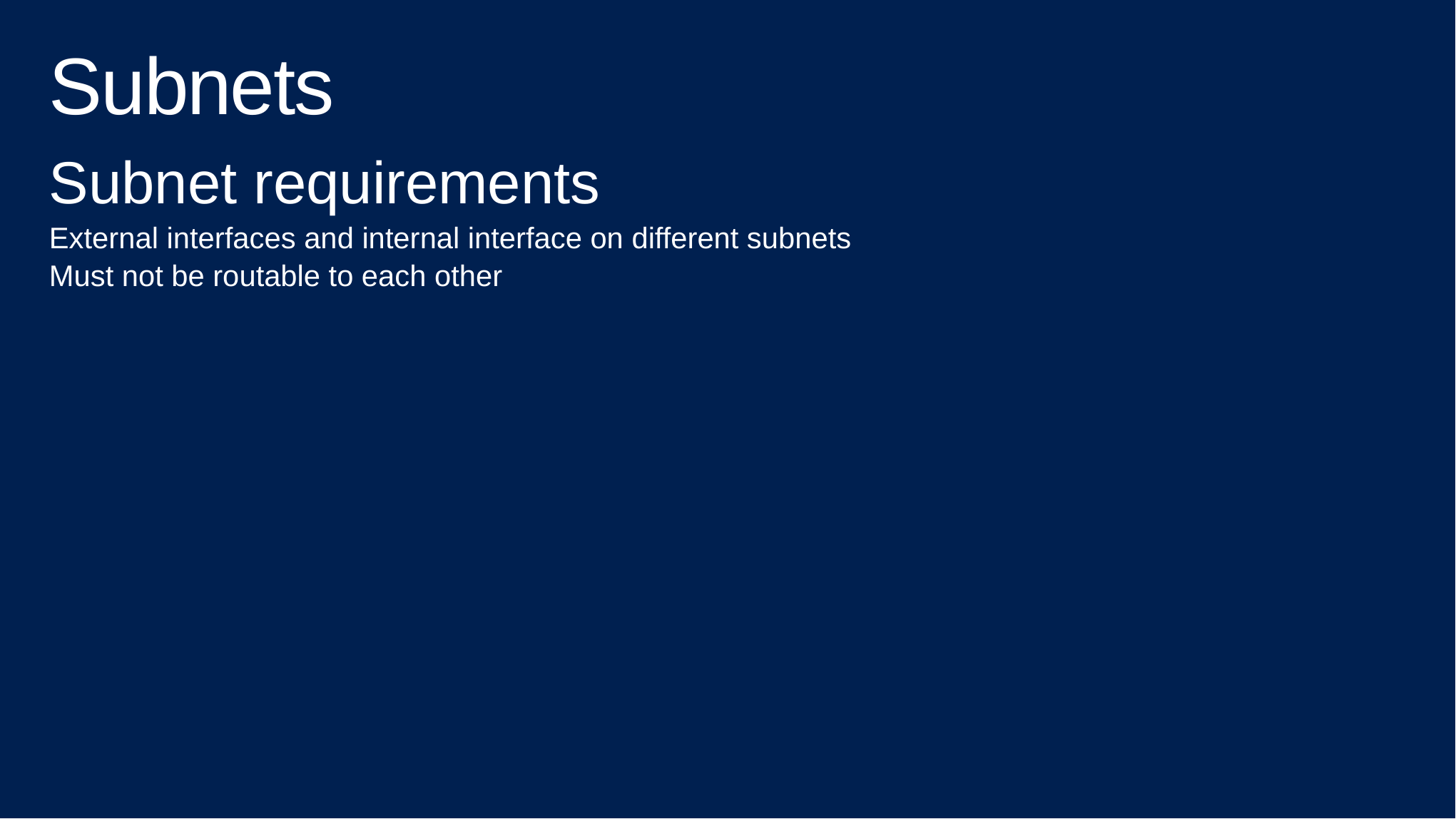

# Subnets
Subnet requirements
External interfaces and internal interface on different subnets
Must not be routable to each other